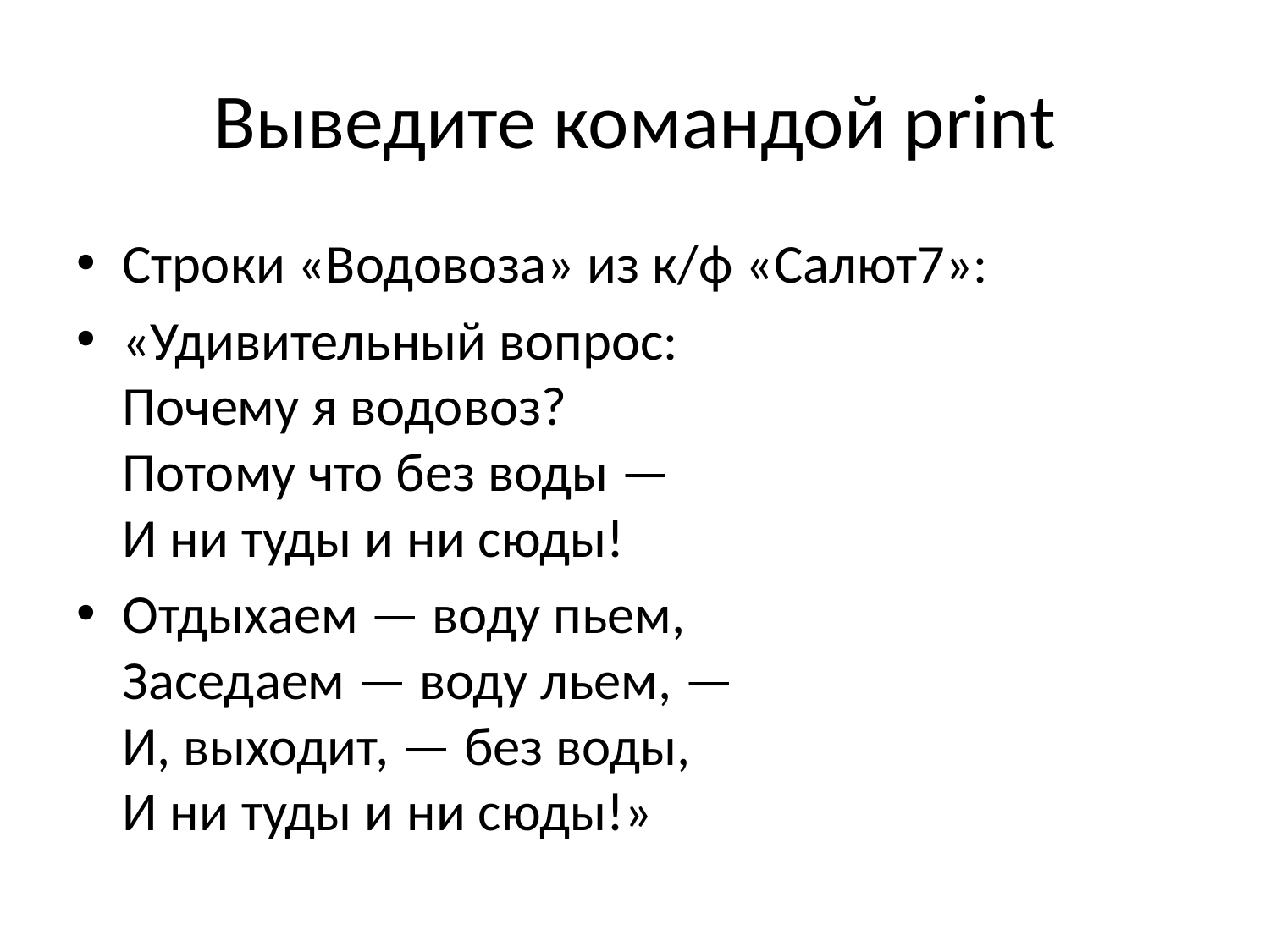

# Выведите командой print
Строки «Водовоза» из к/ф «Салют7»:
«Удивительный вопрос:
Почему я водовоз?
Потому что без воды —
И ни туды и ни сюды!
Отдыхаем — воду пьем,
Заседаем — воду льем, —
И, выходит, — без воды,
И ни туды и ни сюды!»